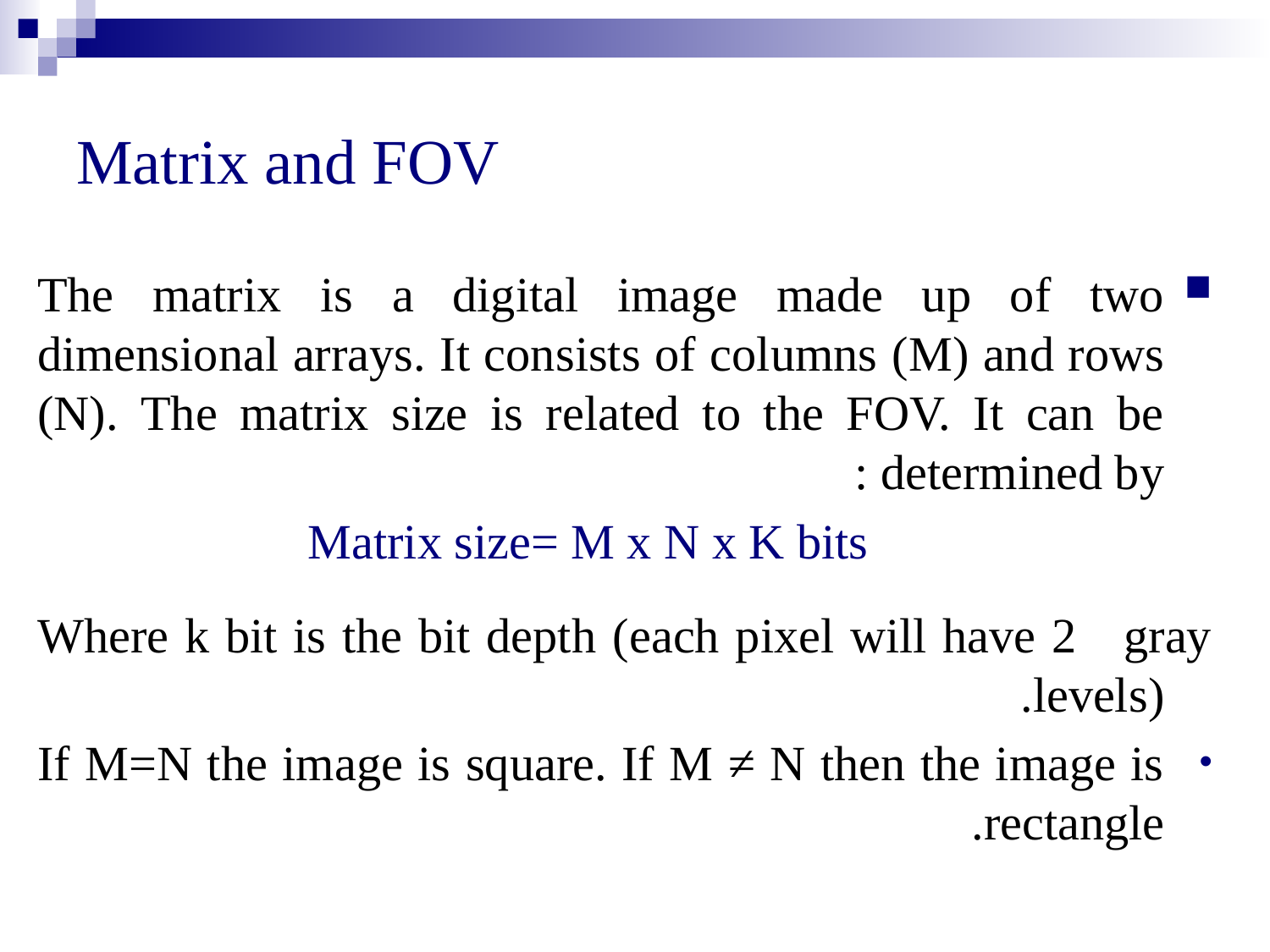

# Matrix and FOV
The matrix is a digital image made up of two dimensional arrays. It consists of columns (M) and rows (N). The matrix size is related to the FOV. It can be determined by :
                            Matrix size= M x N x K bits

Where k bit is the bit depth (each pixel will have 2   gray levels).
If M=N the image is square. If M ≠ N then the image is rectangle.